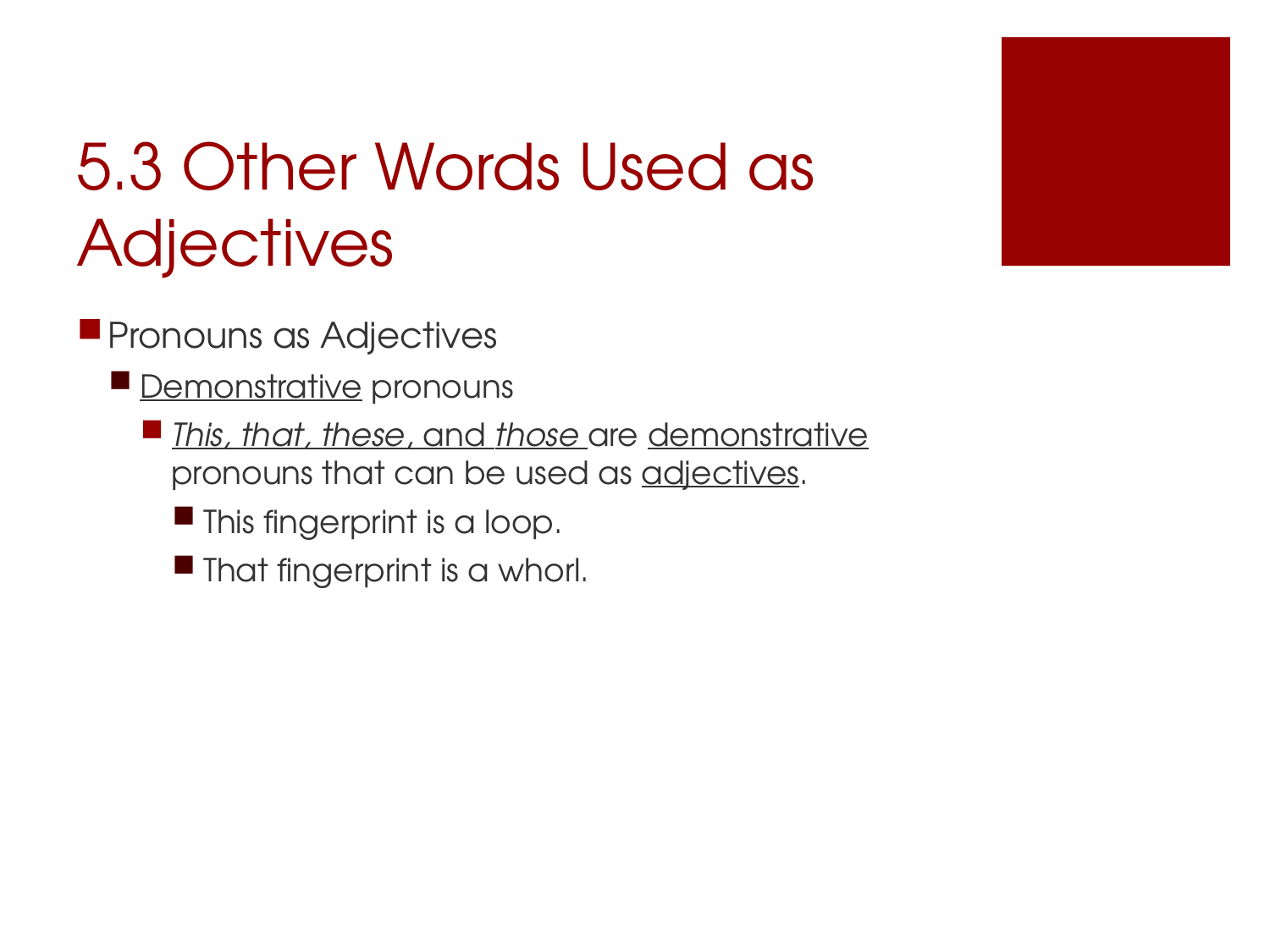

# 5.3 Other Words Used as Adjectives
Pronouns as Adjectives
Demonstrative pronouns
This, that, these, and those are demonstrative pronouns that can be used as adjectives.
This fingerprint is a loop.
That fingerprint is a whorl.